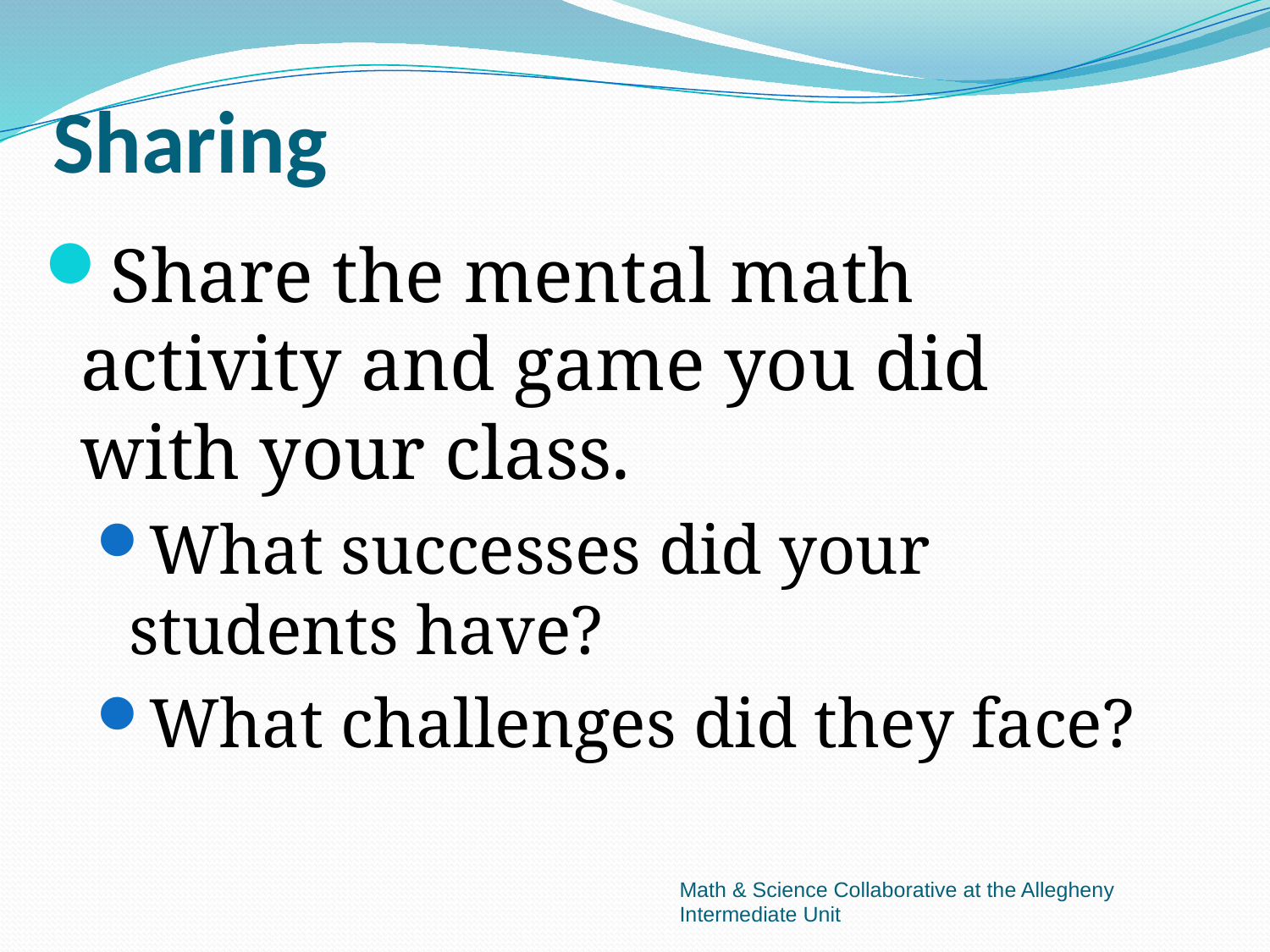

# Sharing
Share the mental math activity and game you did with your class.
What successes did your students have?
What challenges did they face?

Math & Science Collaborative at the Allegheny Intermediate Unit